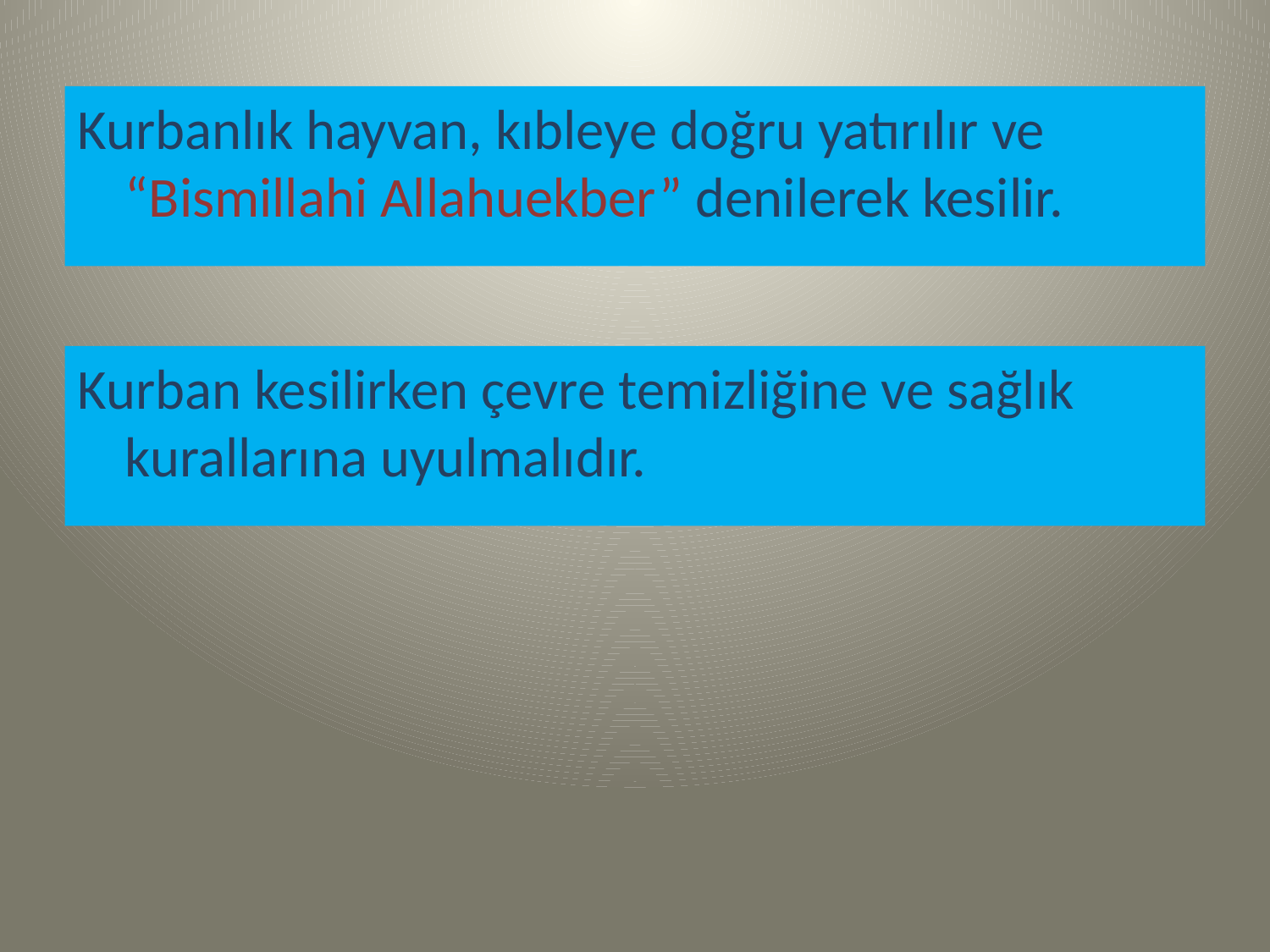

Kurbanlık hayvan, kıbleye doğru yatırılır ve “Bismillahi Allahuekber” denilerek kesilir.
Kurban kesilirken çevre temizliğine ve sağlık kurallarına uyulmalıdır.